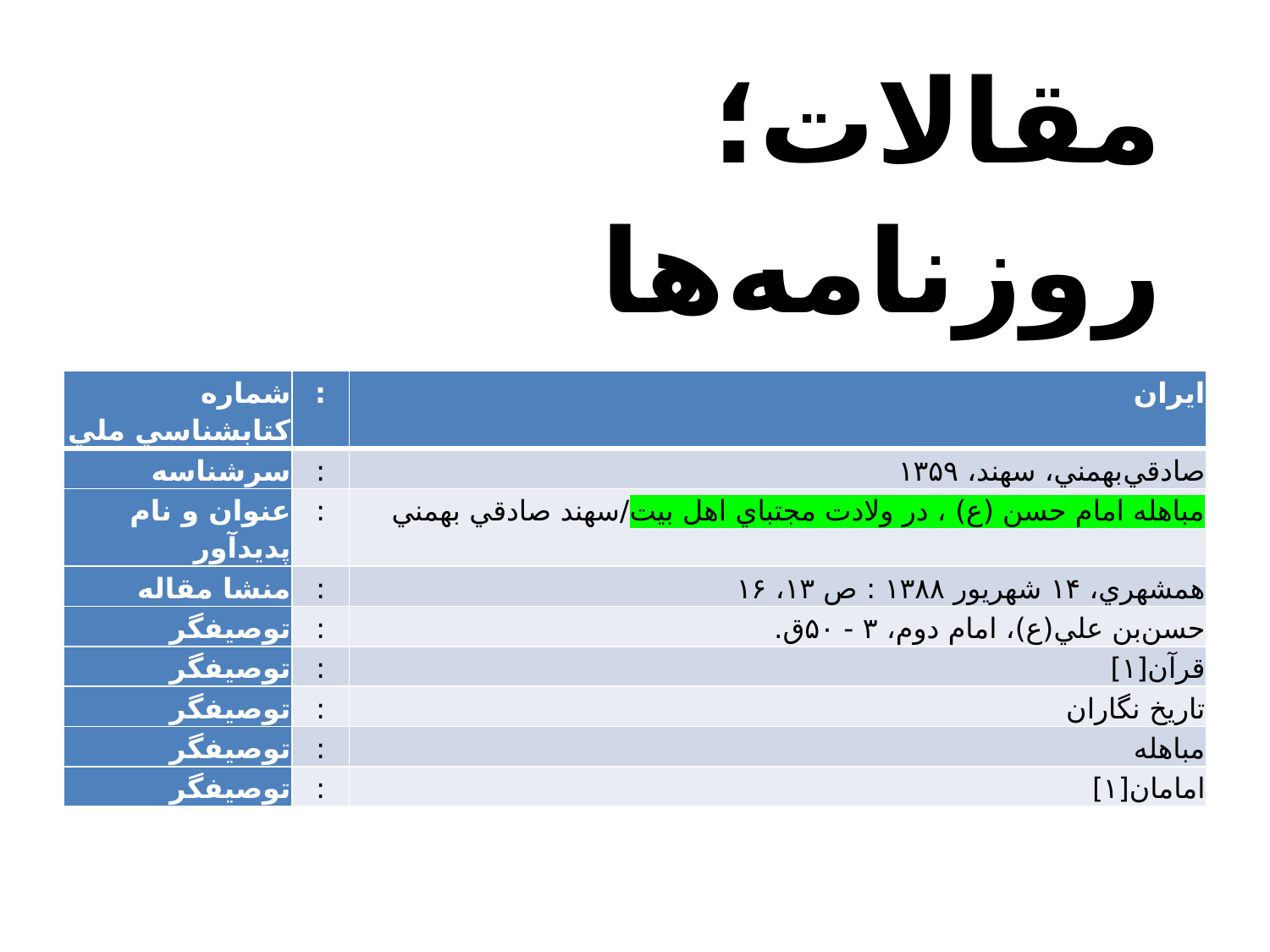

مقالات؛ روزنامه‌ها
| ‏شماره کتابشناسي ملي | : | ايران |
| --- | --- | --- |
| ‏سرشناسه | : | صادقي‌بهمني، سهند، ‏‫۱۳۵۹ |
| ‏عنوان و نام پديدآور | : | ‏‫مباهله امام حسن (ع) ، در ولادت مجتباي اهل بيت/سهند صادقي بهمني |
| ‏منشا مقاله | : | همشهري، ۱۴ شهريور ۱۳۸۸ : ص ۱۳، ۱۶ |
| ‏توصيفگر | : | ح‍س‍ن‌ب‍ن‌ ع‍ل‍ي‌(ع)، ام‍ام‌ دوم‌، ‏‫۳ ‏- ‏۵۰ق.‏ |
| ‏توصيفگر | : | ق‍رآن‌[۱] |
| ‏توصيفگر | : | ت‍اري‍خ‌‌ ن‍گ‍اران‌ |
| ‏توصيفگر | : | م‍ب‍اه‍ل‍ه‌ |
| ‏توصيفگر | : | ام‍ام‍ان‌[۱] |